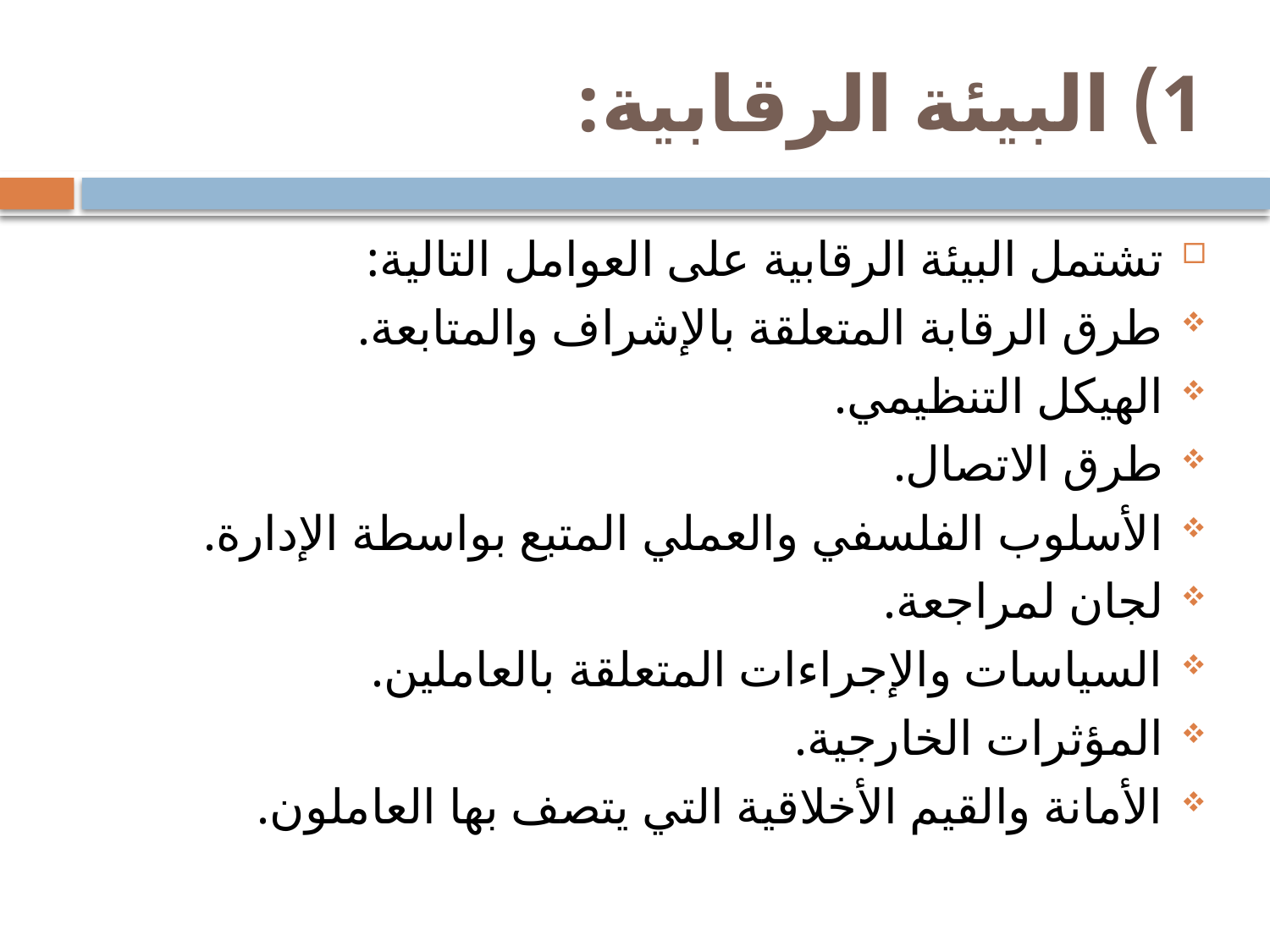

# 1) البيئة الرقابية:
تشتمل البيئة الرقابية على العوامل التالية:
طرق الرقابة المتعلقة بالإشراف والمتابعة.
الهيكل التنظيمي.
طرق الاتصال.
الأسلوب الفلسفي والعملي المتبع بواسطة الإدارة.
لجان لمراجعة.
السياسات والإجراءات المتعلقة بالعاملين.
المؤثرات الخارجية.
الأمانة والقيم الأخلاقية التي يتصف بها العاملون.